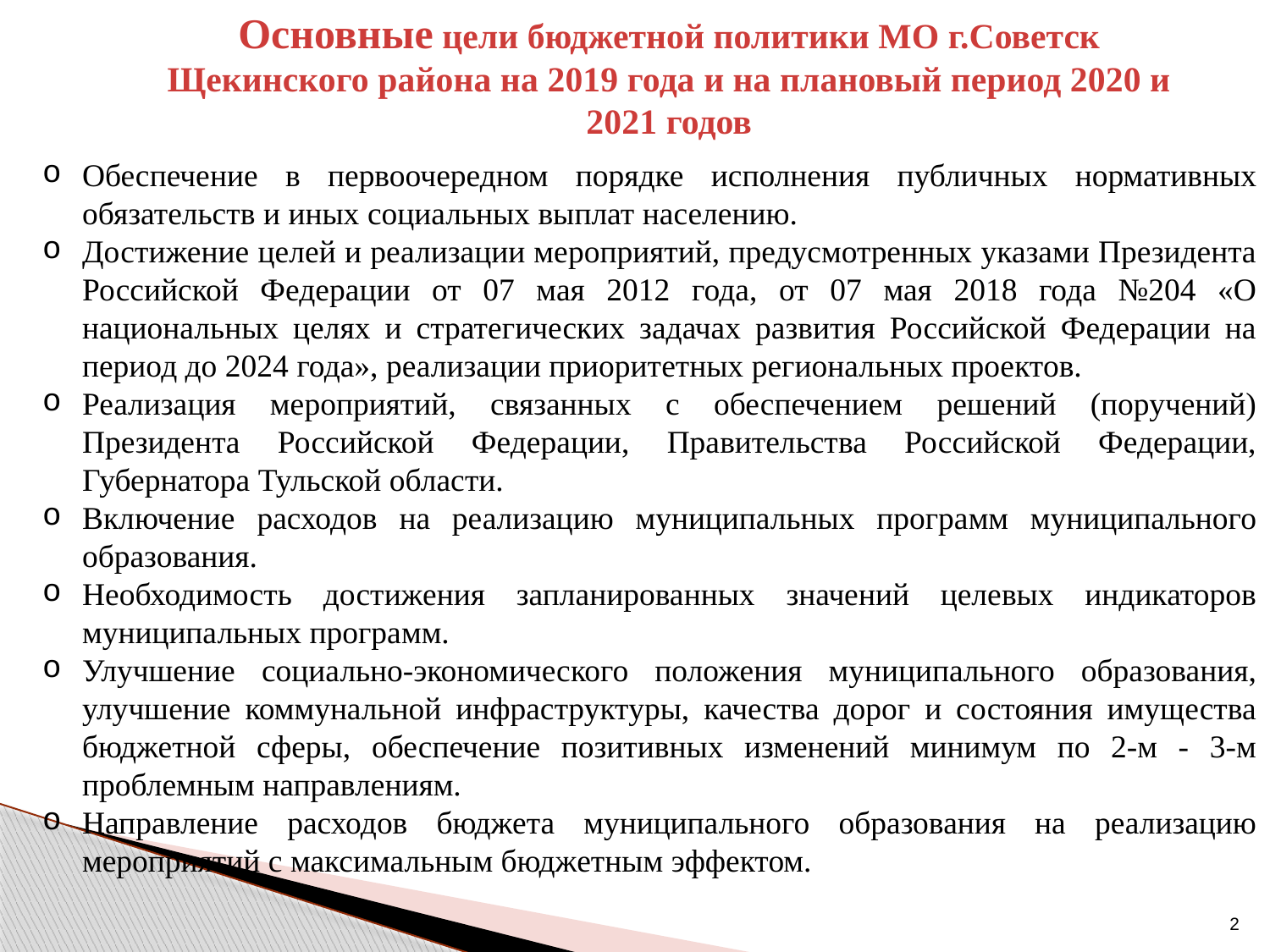

Основные цели бюджетной политики МО г.Советск Щекинского района на 2019 года и на плановый период 2020 и 2021 годов
Обеспечение в первоочередном порядке исполнения публичных нормативных обязательств и иных социальных выплат населению.
Достижение целей и реализации мероприятий, предусмотренных указами Президента Российской Федерации от 07 мая 2012 года, от 07 мая 2018 года №204 «О национальных целях и стратегических задачах развития Российской Федерации на период до 2024 года», реализации приоритетных региональных проектов.
Реализация мероприятий, связанных с обеспечением решений (поручений) Президента Российской Федерации, Правительства Российской Федерации, Губернатора Тульской области.
Включение расходов на реализацию муниципальных программ муниципального образования.
Необходимость достижения запланированных значений целевых индикаторов муниципальных программ.
Улучшение социально-экономического положения муниципального образования, улучшение коммунальной инфраструктуры, качества дорог и состояния имущества бюджетной сферы, обеспечение позитивных изменений минимум по 2-м - 3-м проблемным направлениям.
Направление расходов бюджета муниципального образования на реализацию мероприятий с максимальным бюджетным эффектом.
2